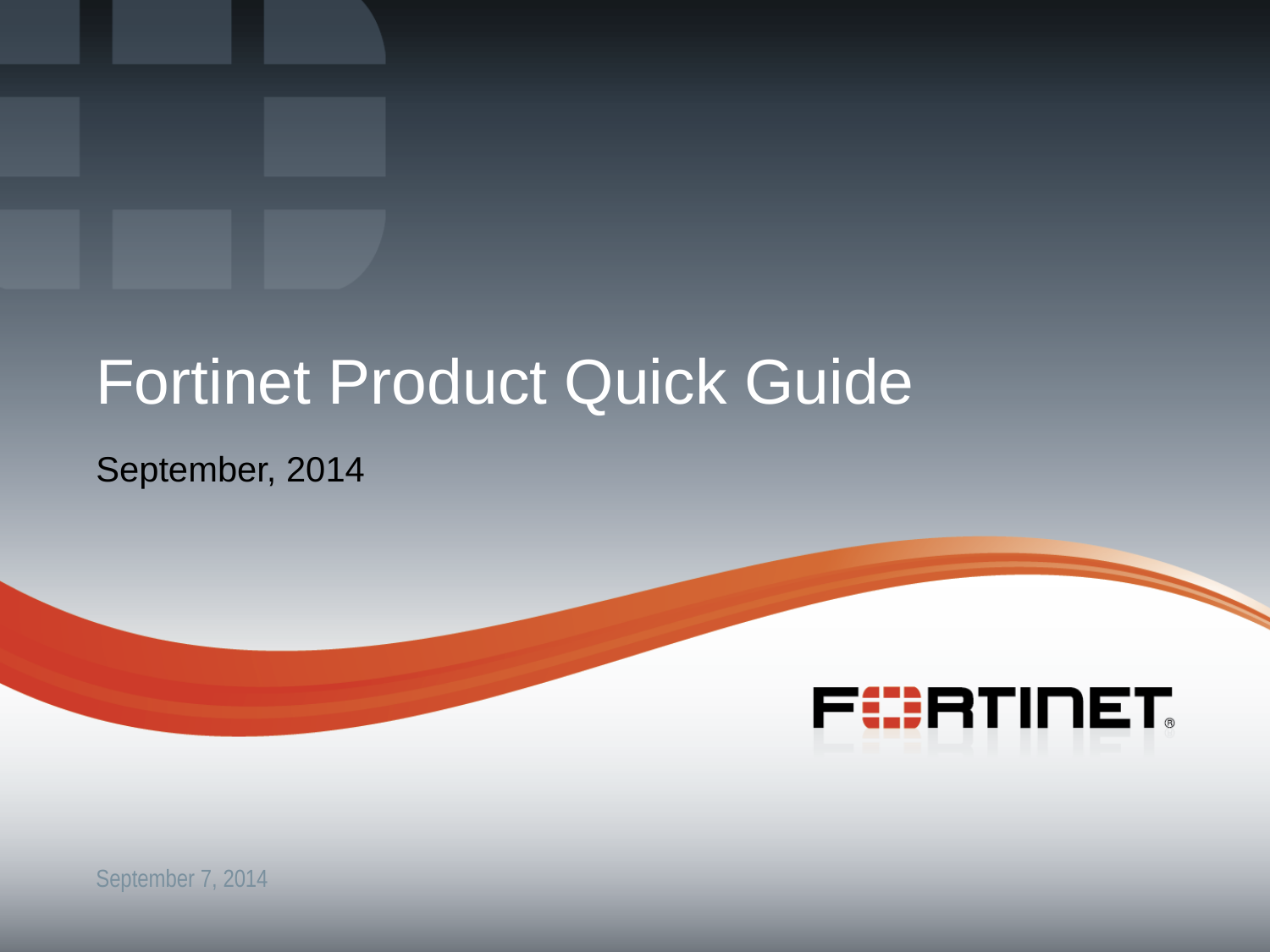

# Fortinet Product Quick Guide
September, 2014